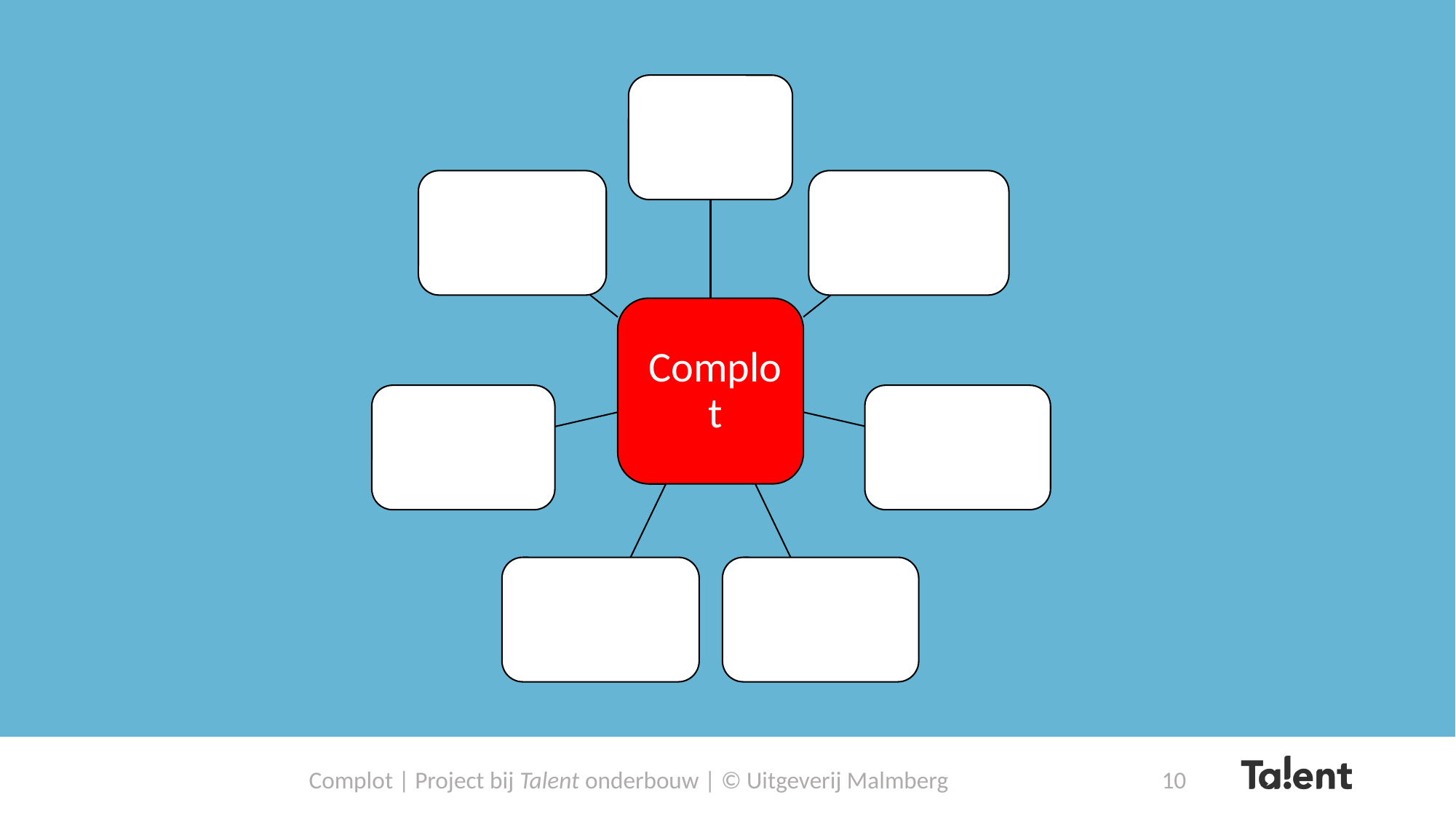

Complot

Complot | Project bij Talent onderbouw | © Uitgeverij Malmberg
10